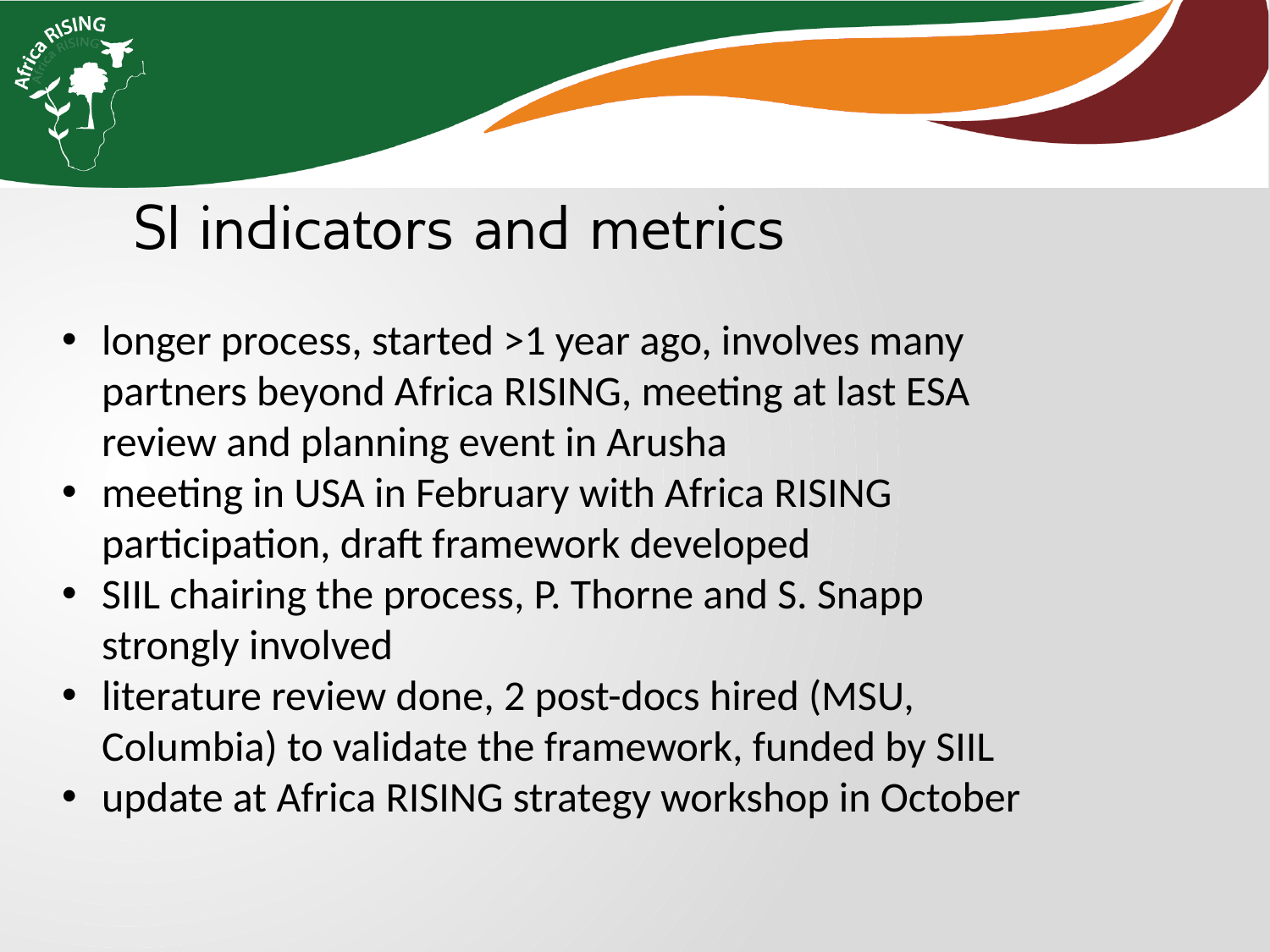

SI indicators and metrics
longer process, started >1 year ago, involves many partners beyond Africa RISING, meeting at last ESA review and planning event in Arusha
meeting in USA in February with Africa RISING participation, draft framework developed
SIIL chairing the process, P. Thorne and S. Snapp strongly involved
literature review done, 2 post-docs hired (MSU, Columbia) to validate the framework, funded by SIIL
update at Africa RISING strategy workshop in October